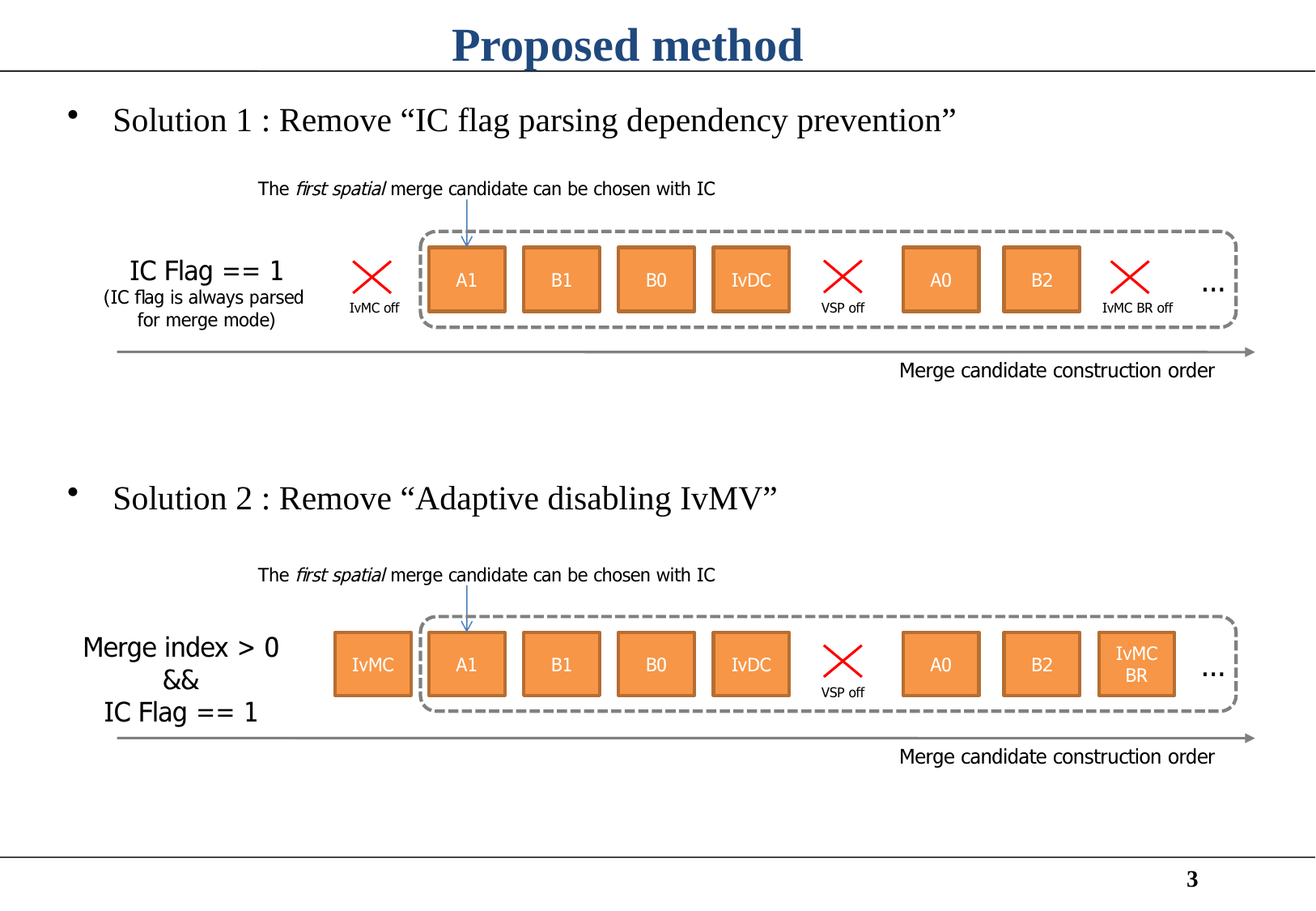

# Proposed method
Solution 1 : Remove “IC flag parsing dependency prevention”

Solution 2 : Remove “Adaptive disabling IvMV”
The first spatial merge candidate can be chosen with IC

IC Flag == 1
(IC flag is always parsed
for merge mode)
A1
B1
B0
IvDC
A0
B2
…
IvMC off
VSP off
IvMC BR off
Merge candidate construction order
The first spatial merge candidate can be chosen with IC

Merge index > 0
&&
IC Flag == 1
IvMC
A1
B1
B0
IvDC
A0
B2
IvMC
BR
…
VSP off
Merge candidate construction order
3